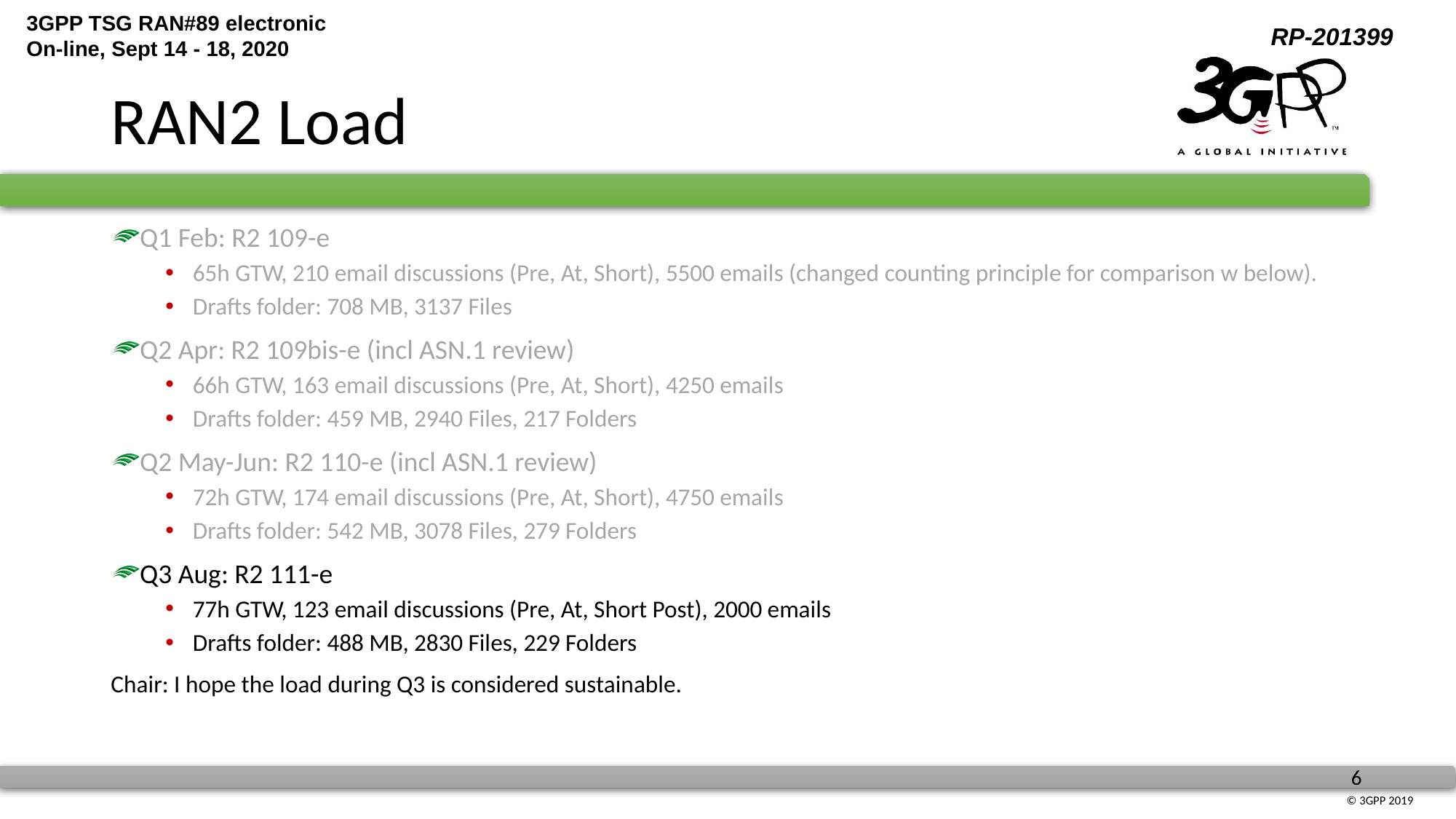

# RAN2 Load
Q1 Feb: R2 109-e
65h GTW, 210 email discussions (Pre, At, Short), 5500 emails (changed counting principle for comparison w below).
Drafts folder: 708 MB, 3137 Files
Q2 Apr: R2 109bis-e (incl ASN.1 review)
66h GTW, 163 email discussions (Pre, At, Short), 4250 emails
Drafts folder: 459 MB, 2940 Files, 217 Folders
Q2 May-Jun: R2 110-e (incl ASN.1 review)
72h GTW, 174 email discussions (Pre, At, Short), 4750 emails
Drafts folder: 542 MB, 3078 Files, 279 Folders
Q3 Aug: R2 111-e
77h GTW, 123 email discussions (Pre, At, Short Post), 2000 emails
Drafts folder: 488 MB, 2830 Files, 229 Folders
Chair: I hope the load during Q3 is considered sustainable.